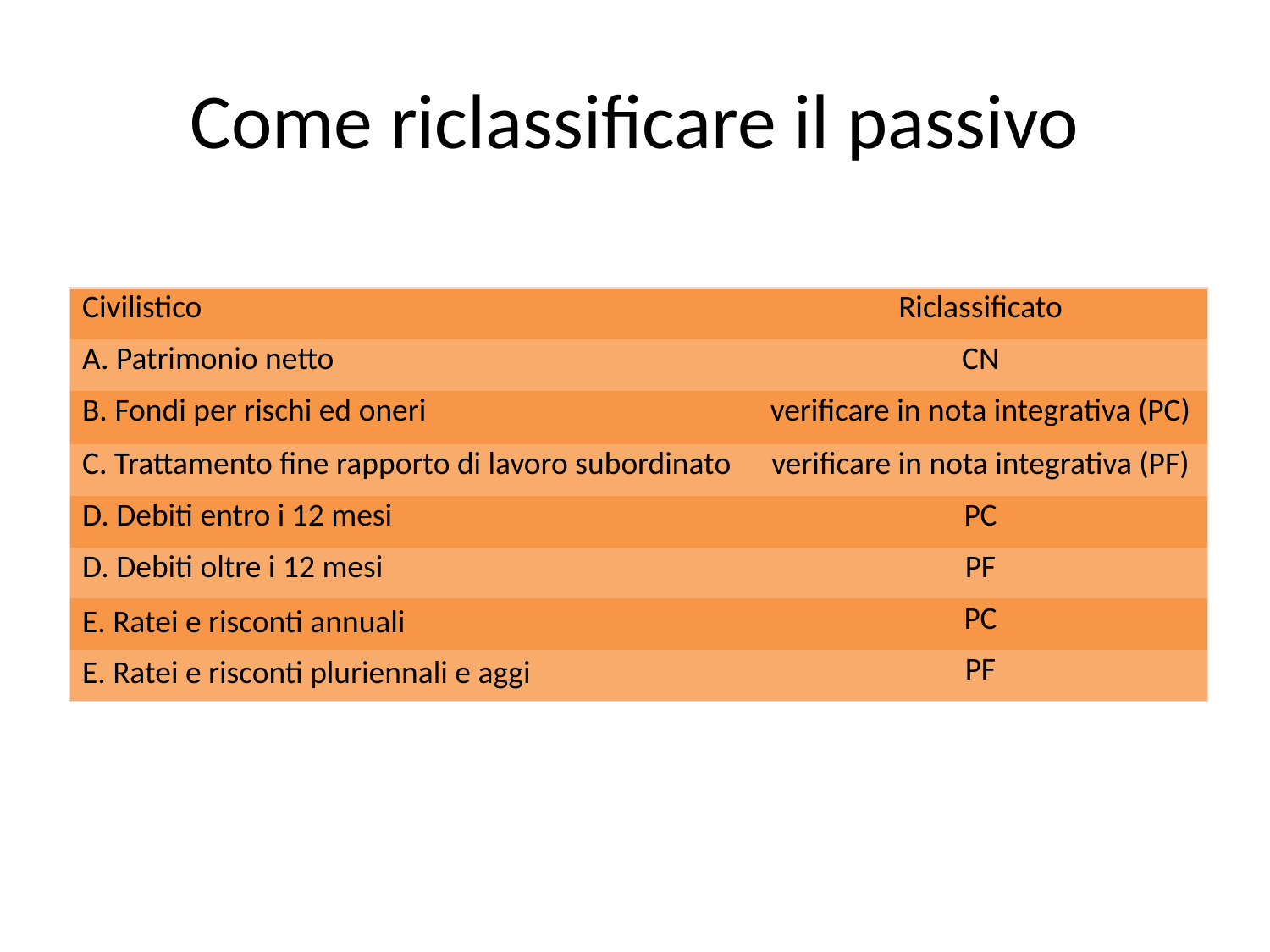

# Come riclassificare il passivo
| Civilistico | Riclassificato |
| --- | --- |
| A. Patrimonio netto | CN |
| B. Fondi per rischi ed oneri | verificare in nota integrativa (PC) |
| C. Trattamento fine rapporto di lavoro subordinato | verificare in nota integrativa (PF) |
| D. Debiti entro i 12 mesi | PC |
| D. Debiti oltre i 12 mesi | PF |
| E. Ratei e risconti annuali | PC |
| E. Ratei e risconti pluriennali e aggi | PF |